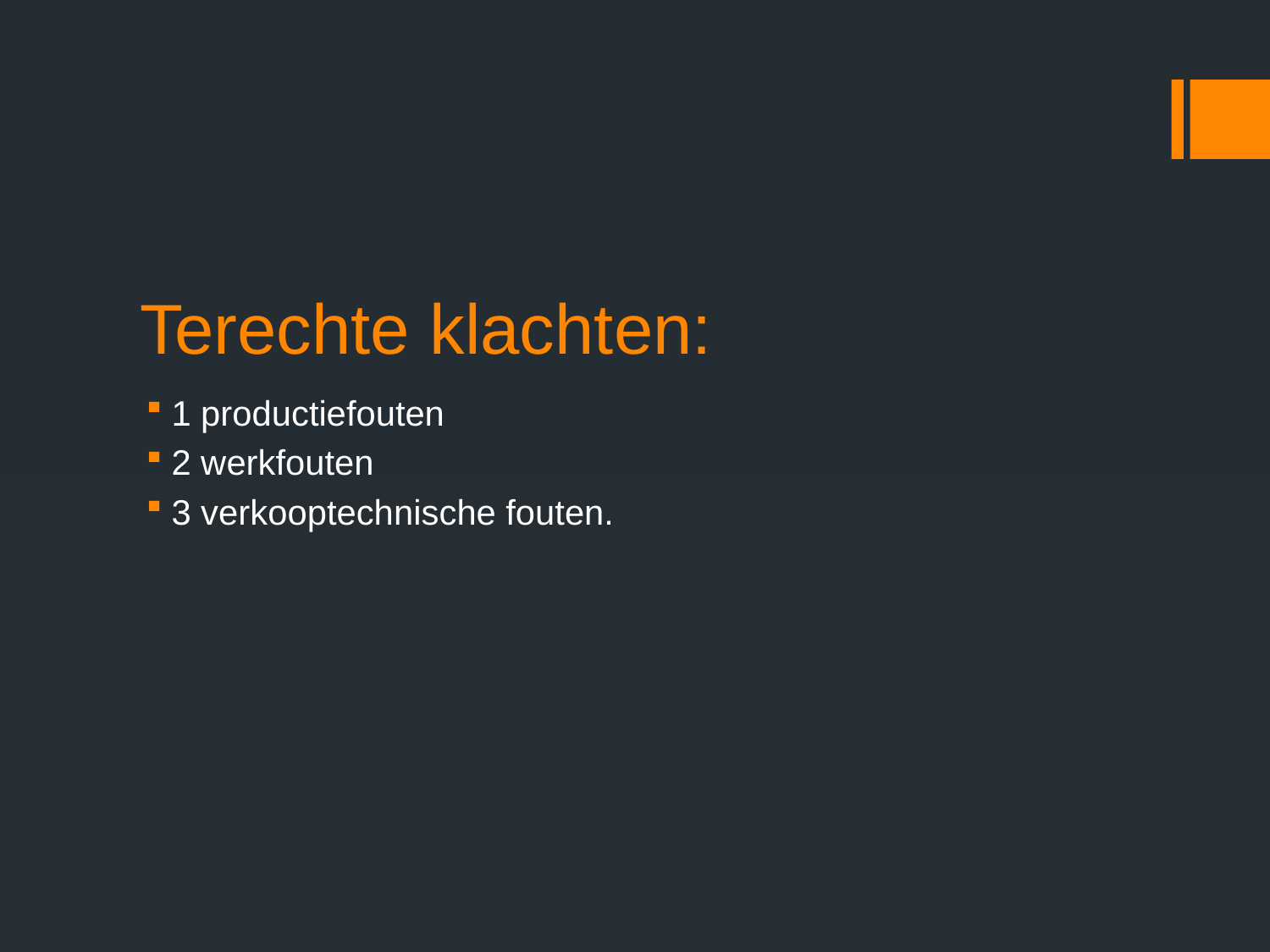

# Terechte klachten:
1 productiefouten
2 werkfouten
3 verkooptechnische fouten.